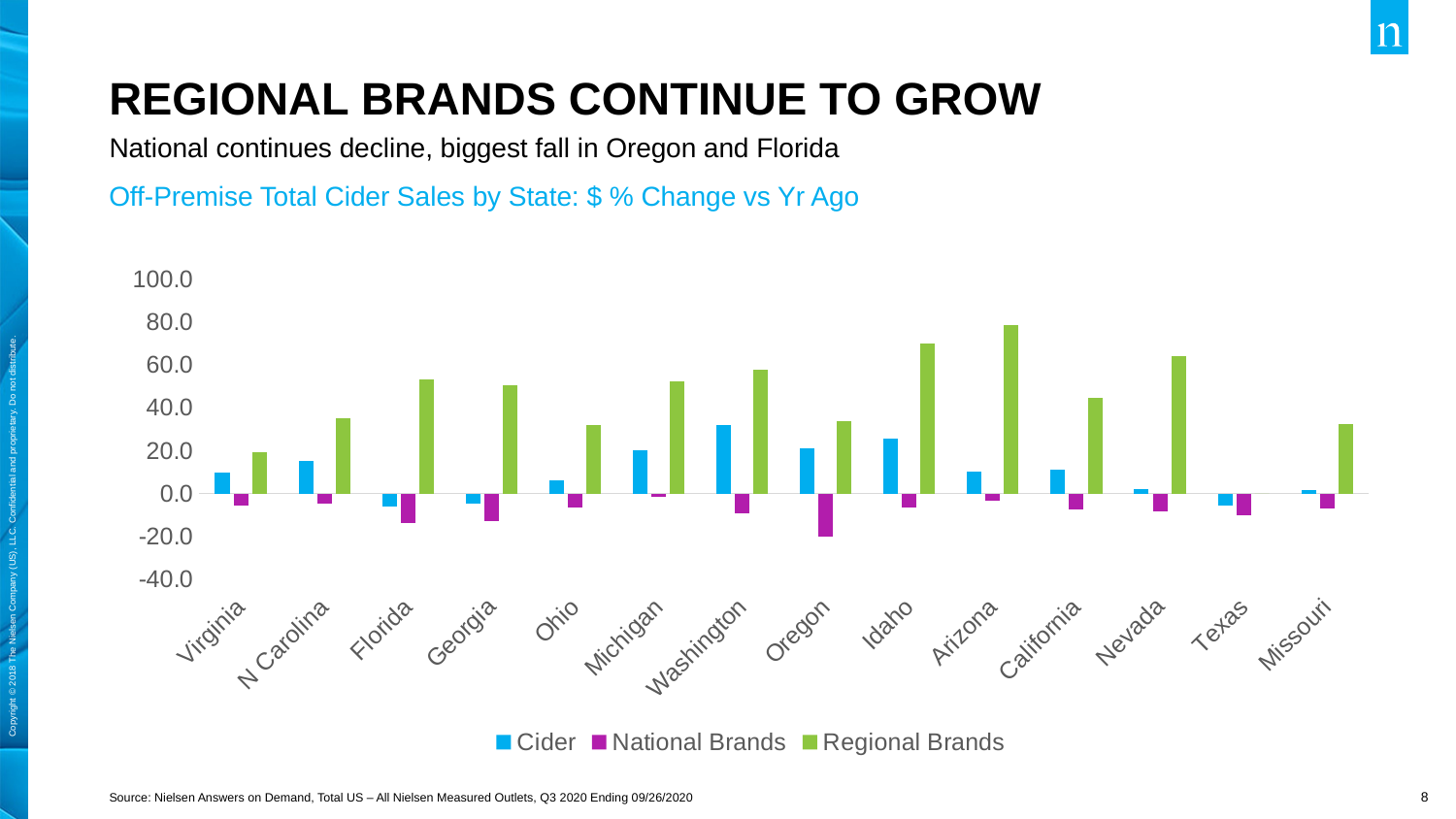

Regional Brands continue to grow
National continues decline, biggest fall in Oregon and Florida
Off-Premise Total Cider Sales by State: $ % Change vs Yr Ago

### Chart

| Category | Cider | National Brands | Regional Brands |
|---|---|---|---|
| Virginia | 9.7 | -5.7 | 19.5 |
| N Carolina | 15.0 | -4.8 | 35.0 |
| Florida | -6.1 | -13.8 | 53.4 |
| Georgia | -4.9 | -12.9 | 50.6 |
| Ohio | 6.2 | -6.4 | 31.9 |
| Michigan | 20.3 | -1.5 | 52.4 |
| Washington | 31.9 | -9.2 | 57.9 |
| Oregon | 21.2 | -20.2 | 33.6 |
| Idaho | 25.6 | -6.5 | 69.9 |
| Arizona | 10.4 | -3.3 | 78.9 |
| California | 11.2 | -7.7 | 44.8 |
| Nevada | 2.2 | -8.4 | 64.1 |
| Texas | -5.6 | -10.1 | 0.0 |
| Missouri | 1.6 | -7.0 | 32.3 |
Source: Nielsen Answers on Demand, Total US – All Nielsen Measured Outlets, Q3 2020 Ending 09/26/2020